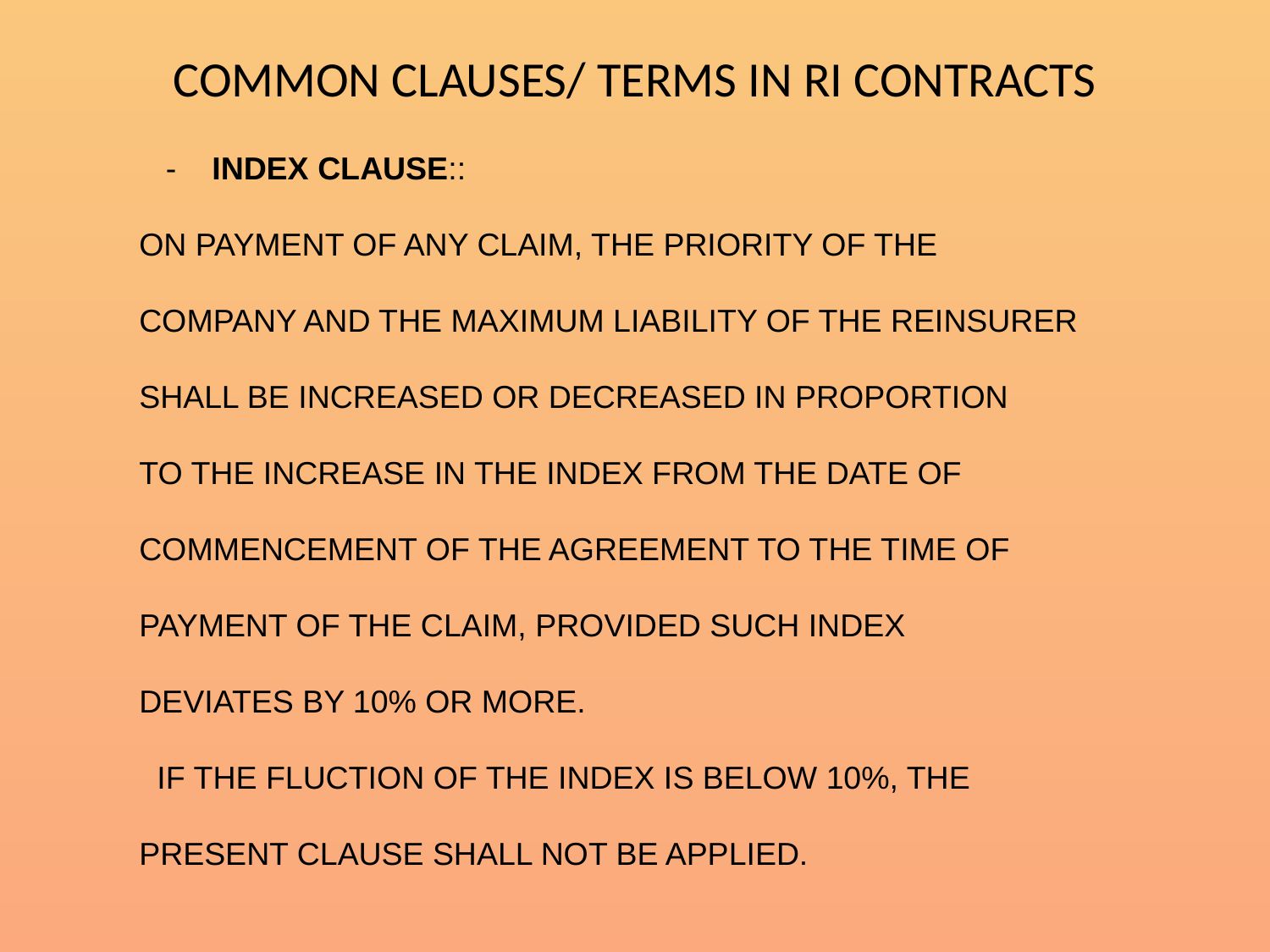

# COMMON CLAUSES/ TERMS IN RI CONTRACTS
   -    INDEX CLAUSE::

ON PAYMENT OF ANY CLAIM, THE PRIORITY OF THE

COMPANY AND THE MAXIMUM LIABILITY OF THE REINSURER

SHALL BE INCREASED OR DECREASED IN PROPORTION

TO THE INCREASE IN THE INDEX FROM THE DATE OF

COMMENCEMENT OF THE AGREEMENT TO THE TIME OF

PAYMENT OF THE CLAIM, PROVIDED SUCH INDEX

DEVIATES BY 10% OR MORE.

  IF THE FLUCTION OF THE INDEX IS BELOW 10%, THE

PRESENT CLAUSE SHALL NOT BE APPLIED.